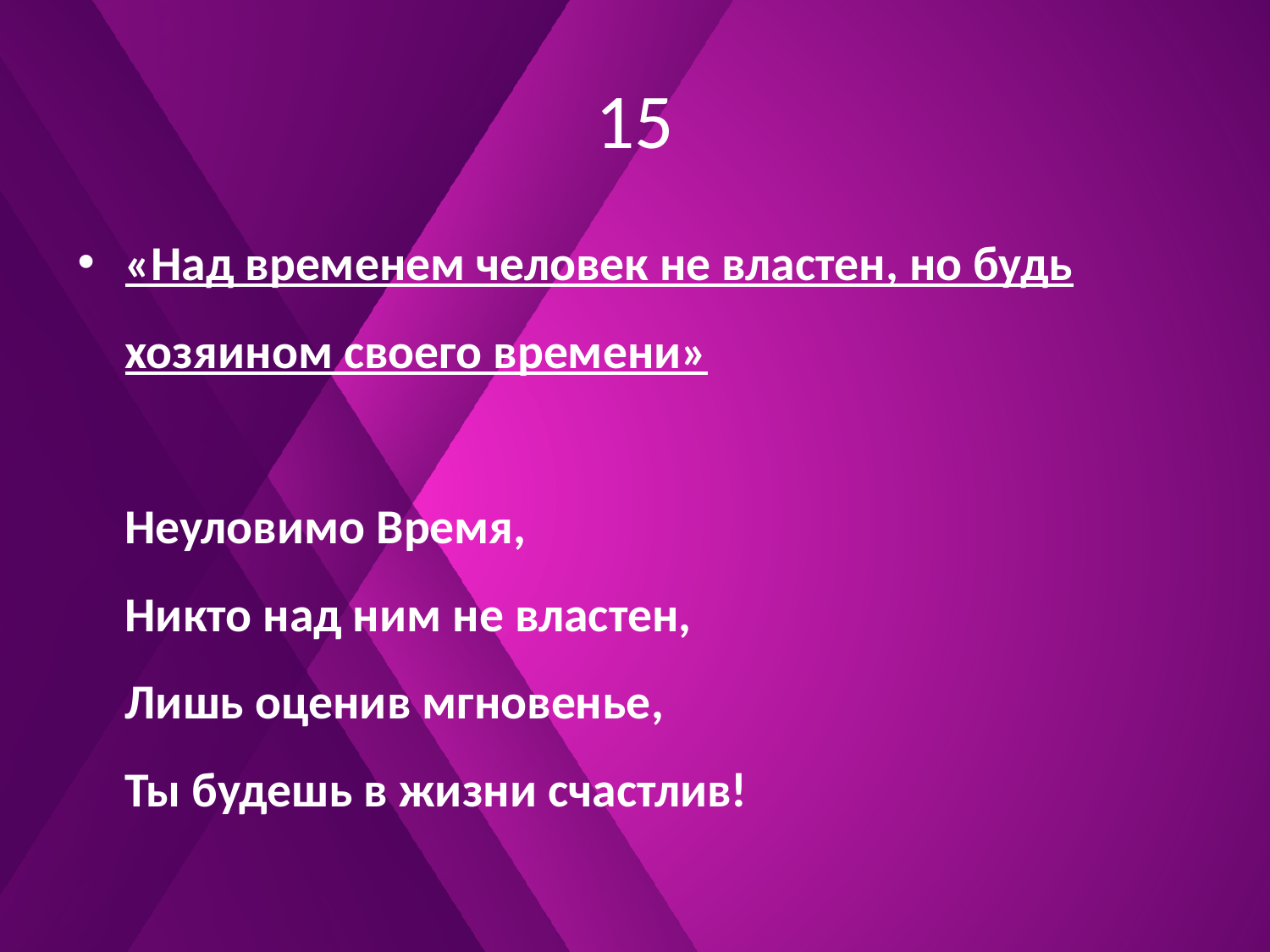

# 15
«Над временем человек не властен, но будь хозяином своего времени»
Неуловимо Время,
Никто над ним не властен,
Лишь оценив мгновенье,
Ты будешь в жизни счастлив!